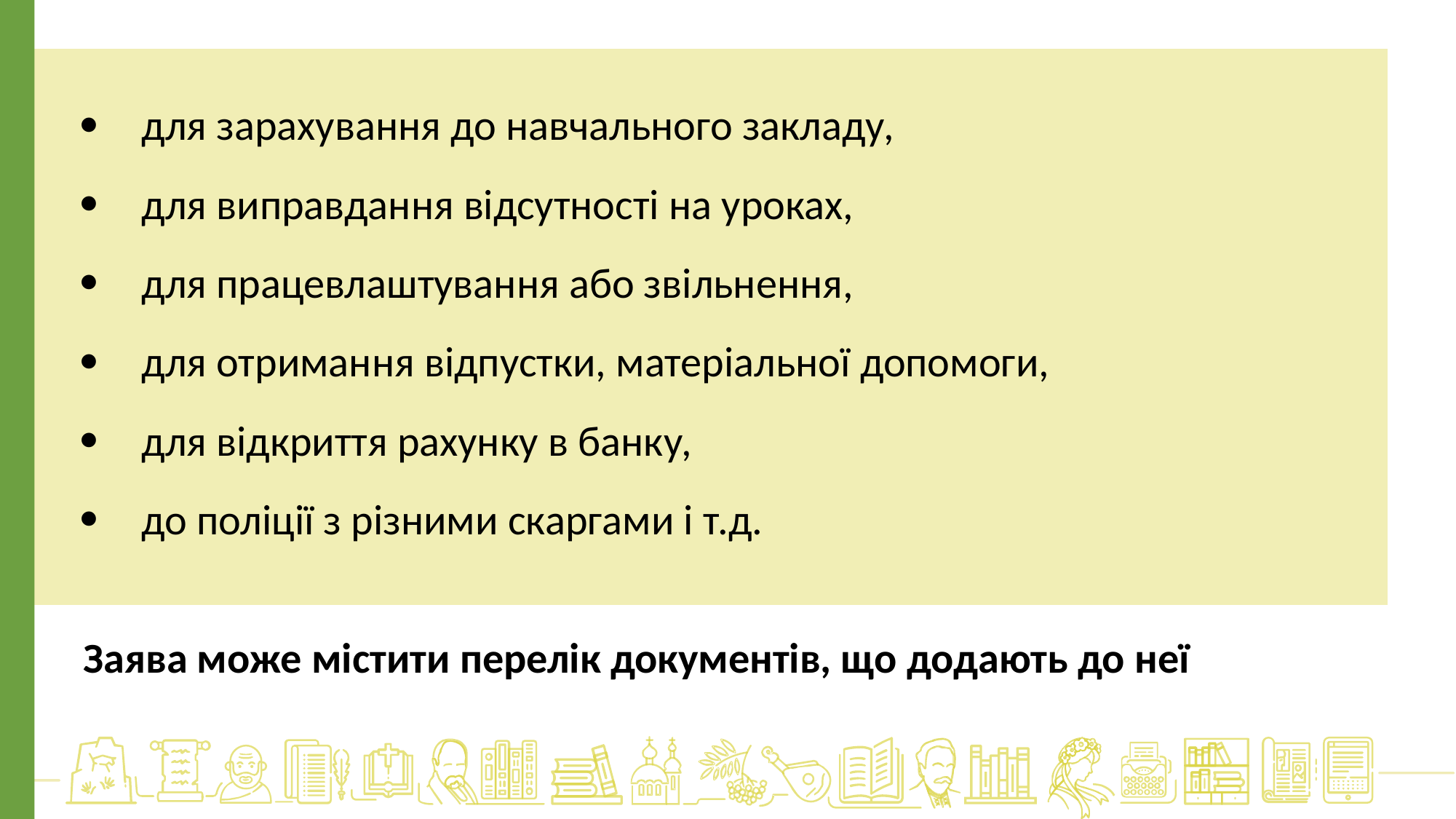

|  | для зарахування до навчального закладу, для виправдання відсутності на уроках, для працевлаштування або звільнення, для отримання відпустки, матеріальної допомоги, для відкриття рахунку в банку, до поліції з різними скаргами і т.д. |
| --- | --- |
1
Заява може містити перелік документів, що додають до неї